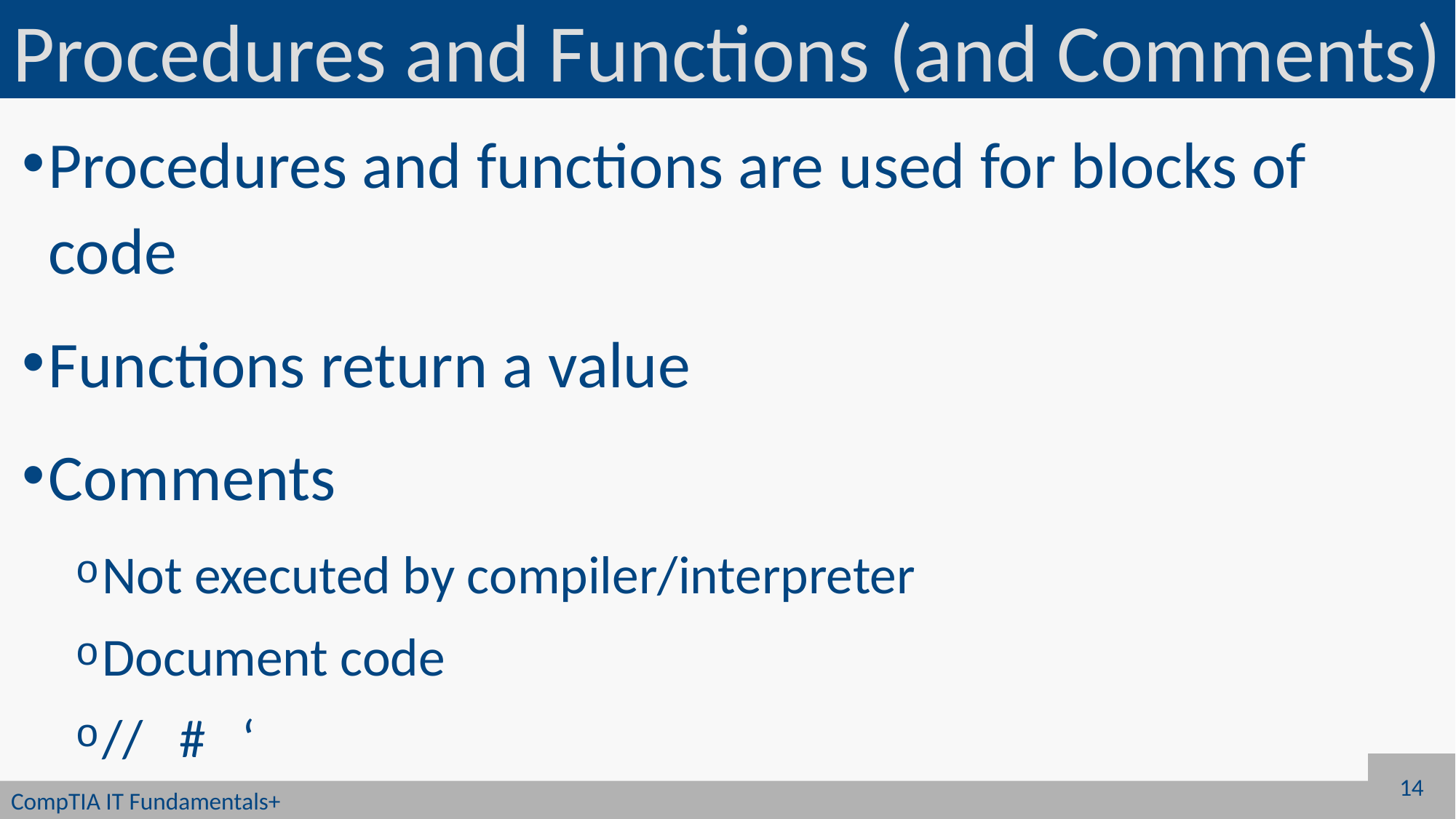

# Procedures and Functions (and Comments)
Procedures and functions are used for blocks of code
Functions return a value
Comments
Not executed by compiler/interpreter
Document code
//   #   ‘
14
CompTIA IT Fundamentals+